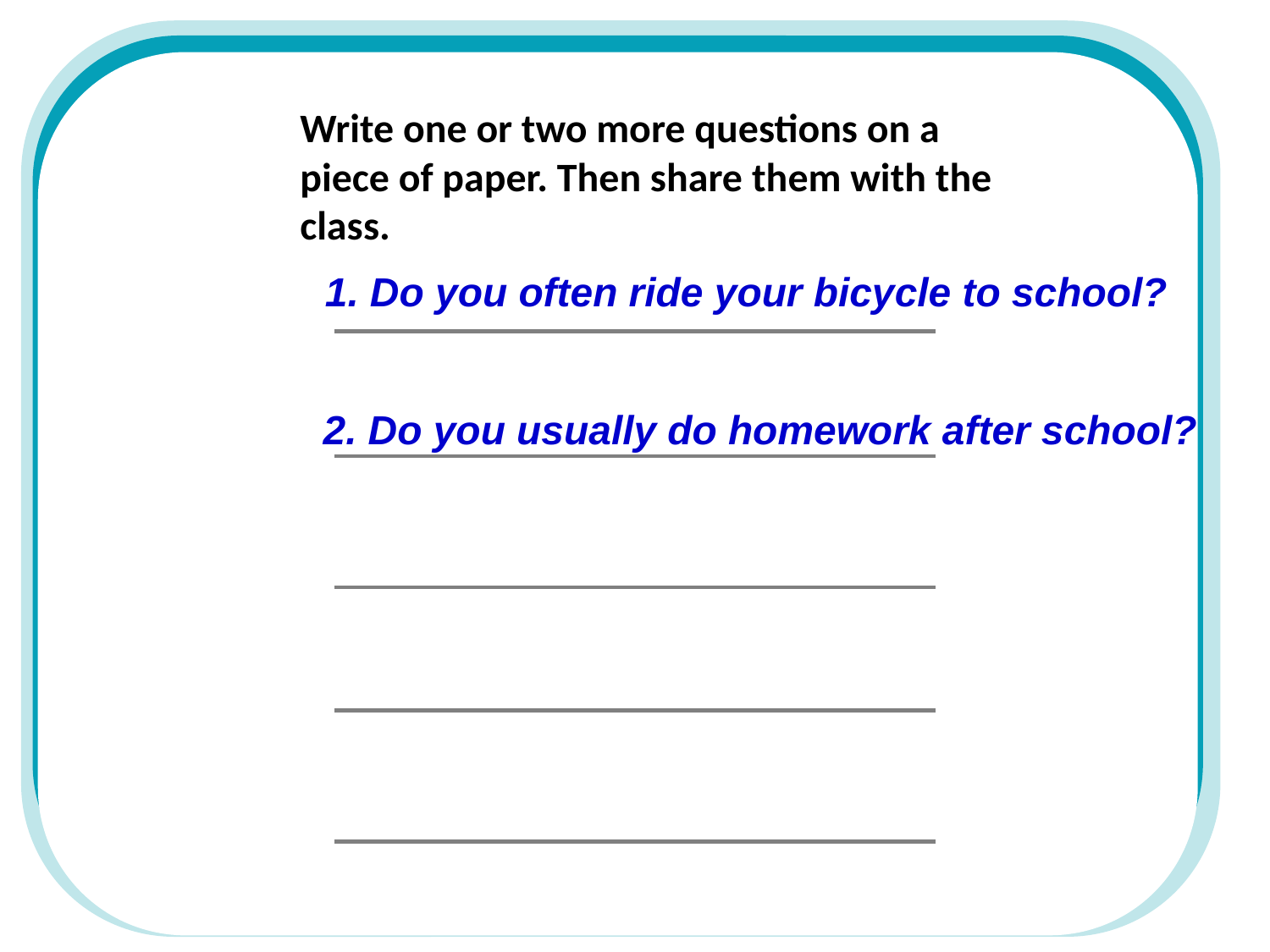

Write one or two more questions on a piece of paper. Then share them with the class.
1. Do you often ride your bicycle to school?
 2. Do you usually do homework after school?